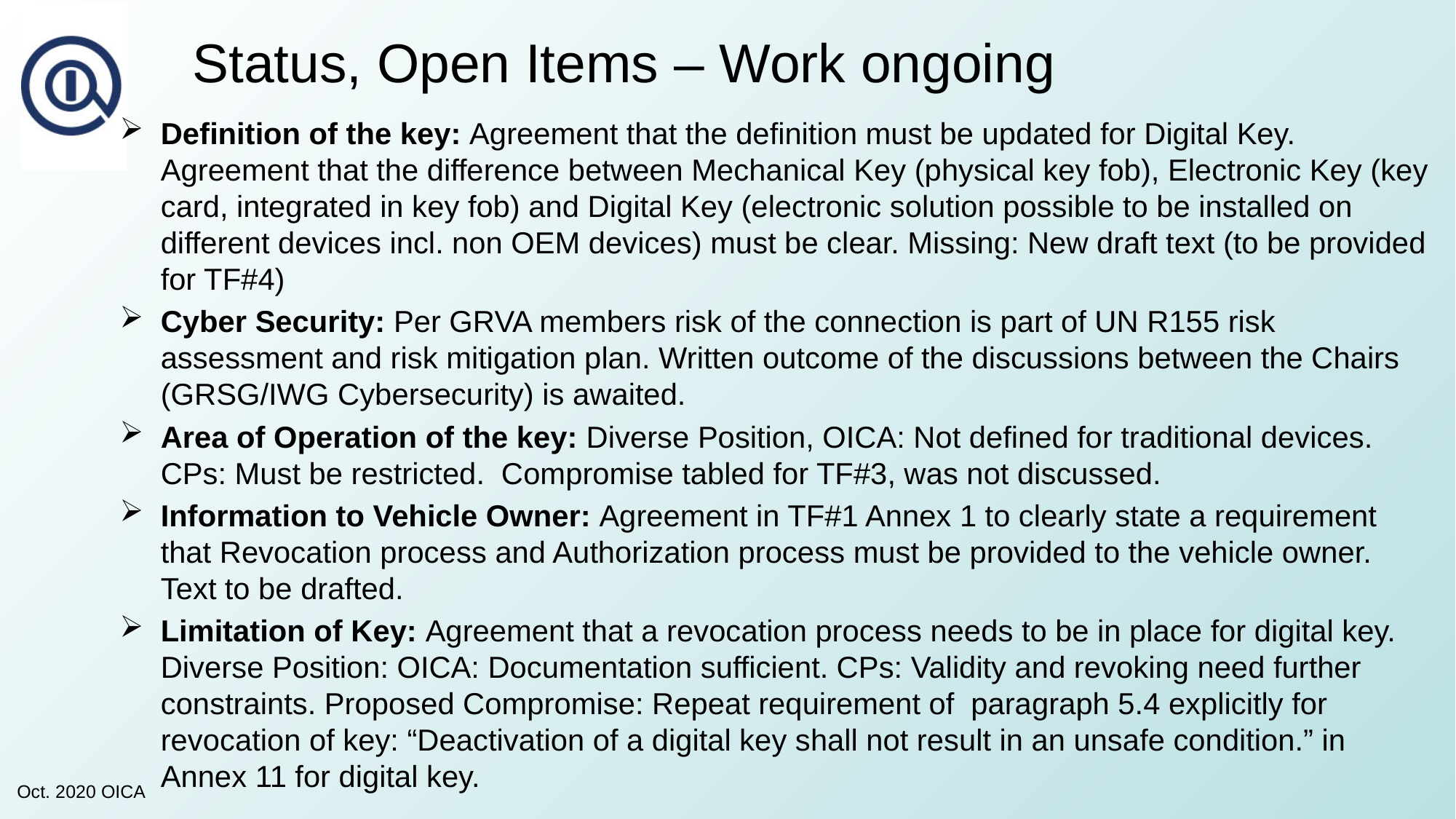

Status, Open Items – Work ongoing
Definition of the key: Agreement that the definition must be updated for Digital Key. Agreement that the difference between Mechanical Key (physical key fob), Electronic Key (key card, integrated in key fob) and Digital Key (electronic solution possible to be installed on different devices incl. non OEM devices) must be clear. Missing: New draft text (to be provided for TF#4)
Cyber Security: Per GRVA members risk of the connection is part of UN R155 risk assessment and risk mitigation plan. Written outcome of the discussions between the Chairs (GRSG/IWG Cybersecurity) is awaited.
Area of Operation of the key: Diverse Position, OICA: Not defined for traditional devices. CPs: Must be restricted.  Compromise tabled for TF#3, was not discussed.
Information to Vehicle Owner: Agreement in TF#1 Annex 1 to clearly state a requirement that Revocation process and Authorization process must be provided to the vehicle owner. Text to be drafted.
Limitation of Key: Agreement that a revocation process needs to be in place for digital key. Diverse Position: OICA: Documentation sufficient. CPs: Validity and revoking need further constraints. Proposed Compromise: Repeat requirement of  paragraph 5.4 explicitly for revocation of key: “Deactivation of a digital key shall not result in an unsafe condition.” in Annex 11 for digital key.